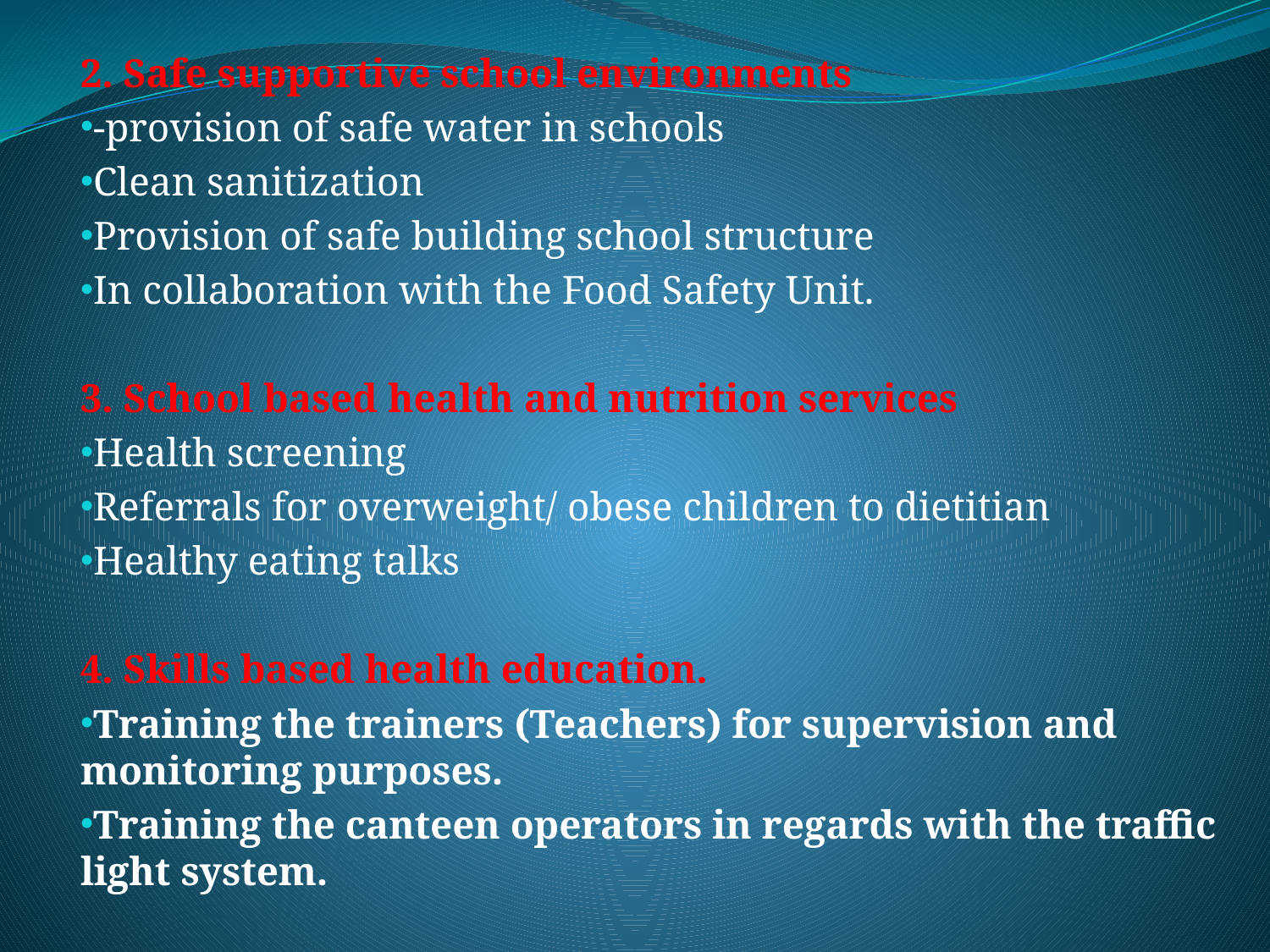

2. Safe supportive school environments
-provision of safe water in schools
Clean sanitization
Provision of safe building school structure
In collaboration with the Food Safety Unit.

3. School based health and nutrition services
Health screening
Referrals for overweight/ obese children to dietitian
Healthy eating talks

4. Skills based health education.
Training the trainers (Teachers) for supervision and monitoring purposes.
Training the canteen operators in regards with the traffic light system.